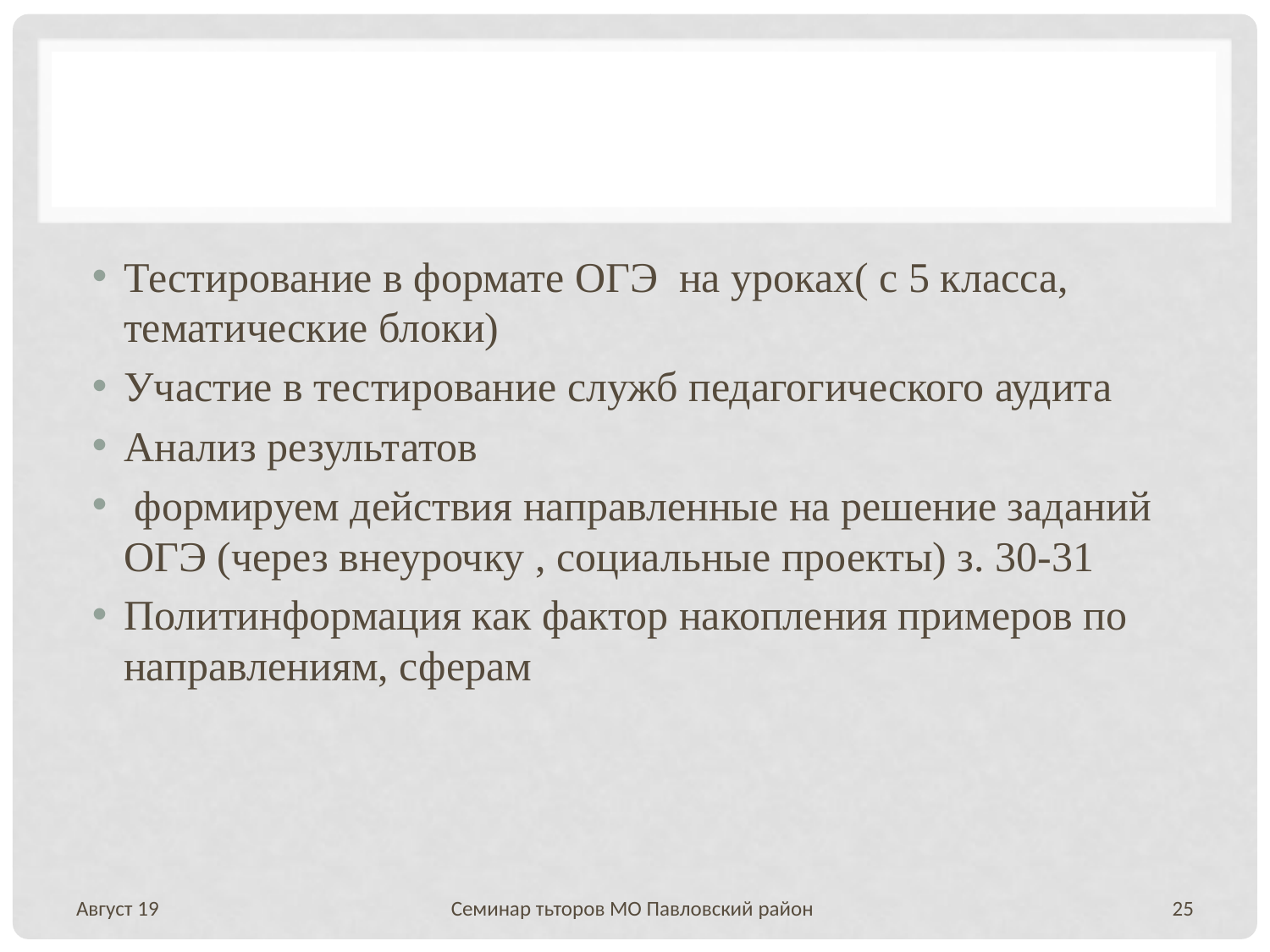

#
Тестирование в формате ОГЭ  на уроках( с 5 класса, тематические блоки)
Участие в тестирование служб педагогического аудита
Анализ результатов
 формируем действия направленные на решение заданий ОГЭ (через внеурочку , социальные проекты) з. 30-31
Политинформация как фактор накопления примеров по направлениям, сферам

Август 19
Семинар тьторов МО Павловский район
25